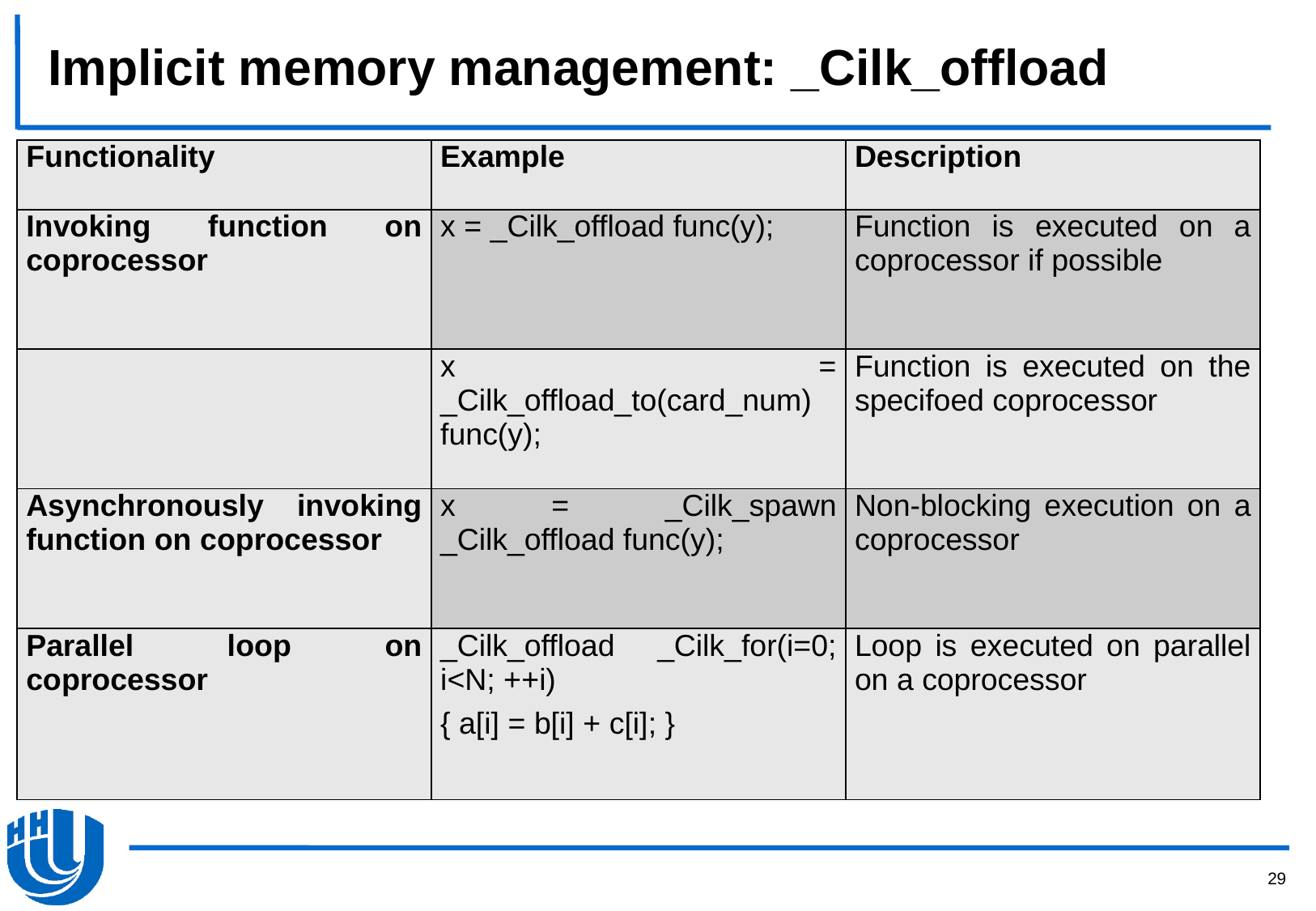

# Implicit memory management: _Cilk_offload
| Functionality | Example | Description |
| --- | --- | --- |
| Invoking function on coprocessor | x = \_Cilk\_offload func(y); | Function is executed on a coprocessor if possible |
|  | x = \_Cilk\_offload\_to(card\_num) func(y); | Function is executed on the specifoed coprocessor |
| Asynchronously invoking function on coprocessor | x = \_Cilk\_spawn \_Cilk\_offload func(y); | Non-blocking execution on a coprocessor |
| Parallel loop on coprocessor | \_Cilk\_offload \_Cilk\_for(i=0; i<N; ++i) { a[i] = b[i] + c[i]; } | Loop is executed on parallel on a coprocessor |
29